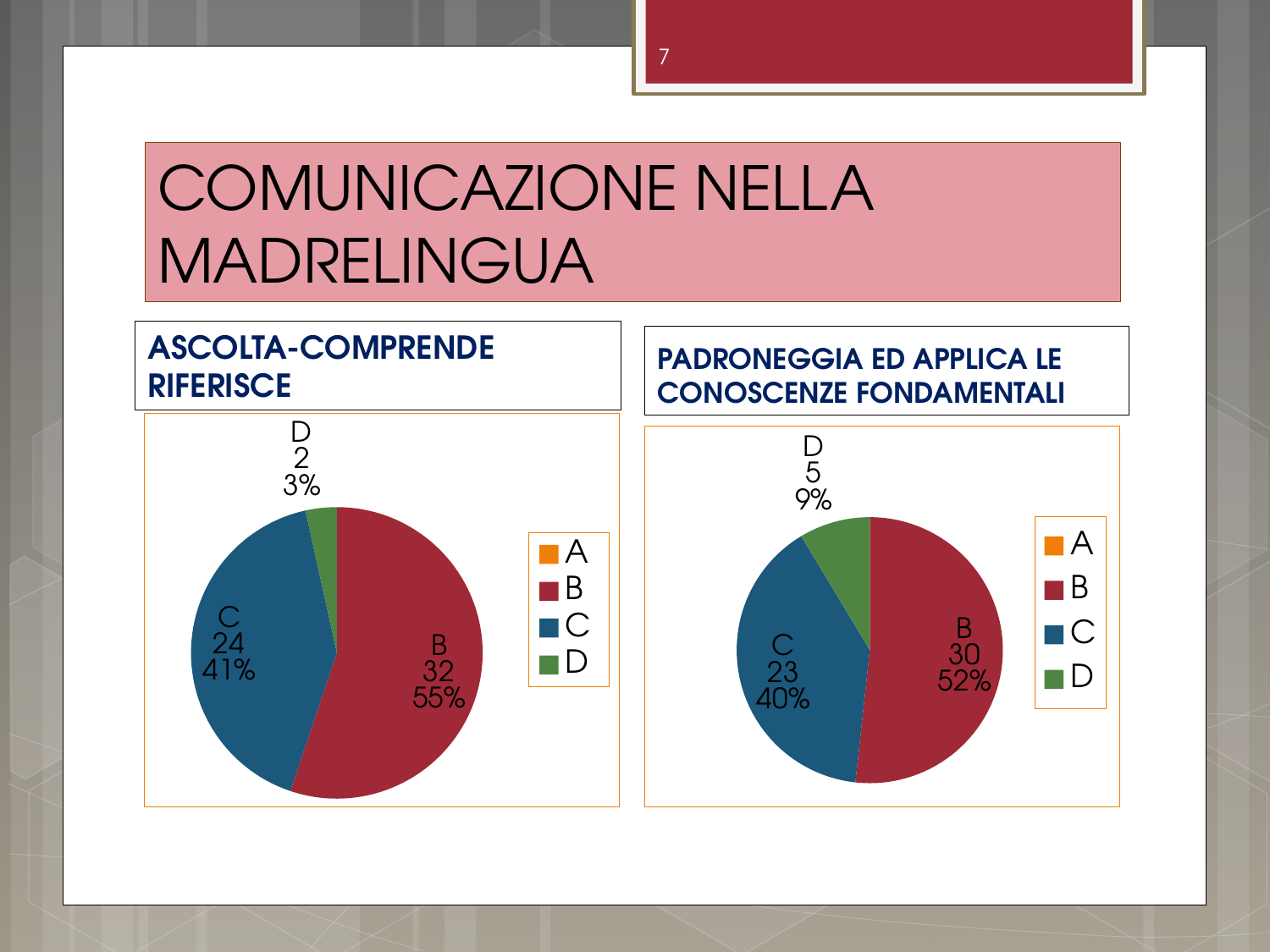

7
# COMUNICAZIONE NELLA MADRELINGUA
ASCOLTA-COMPRENDE RIFERISCE
PADRONEGGIA ED APPLICA LE CONOSCENZE FONDAMENTALI

### Chart

| Category | Vendite |
|---|---|
| A  | 0.0 |
| B | 32.0 |
| C | 24.0 |
| D | 2.0 |

### Chart

| Category | Vendite |
|---|---|
| A | 0.0 |
| B | 30.0 |
| C | 23.0 |
| D | 5.0 |